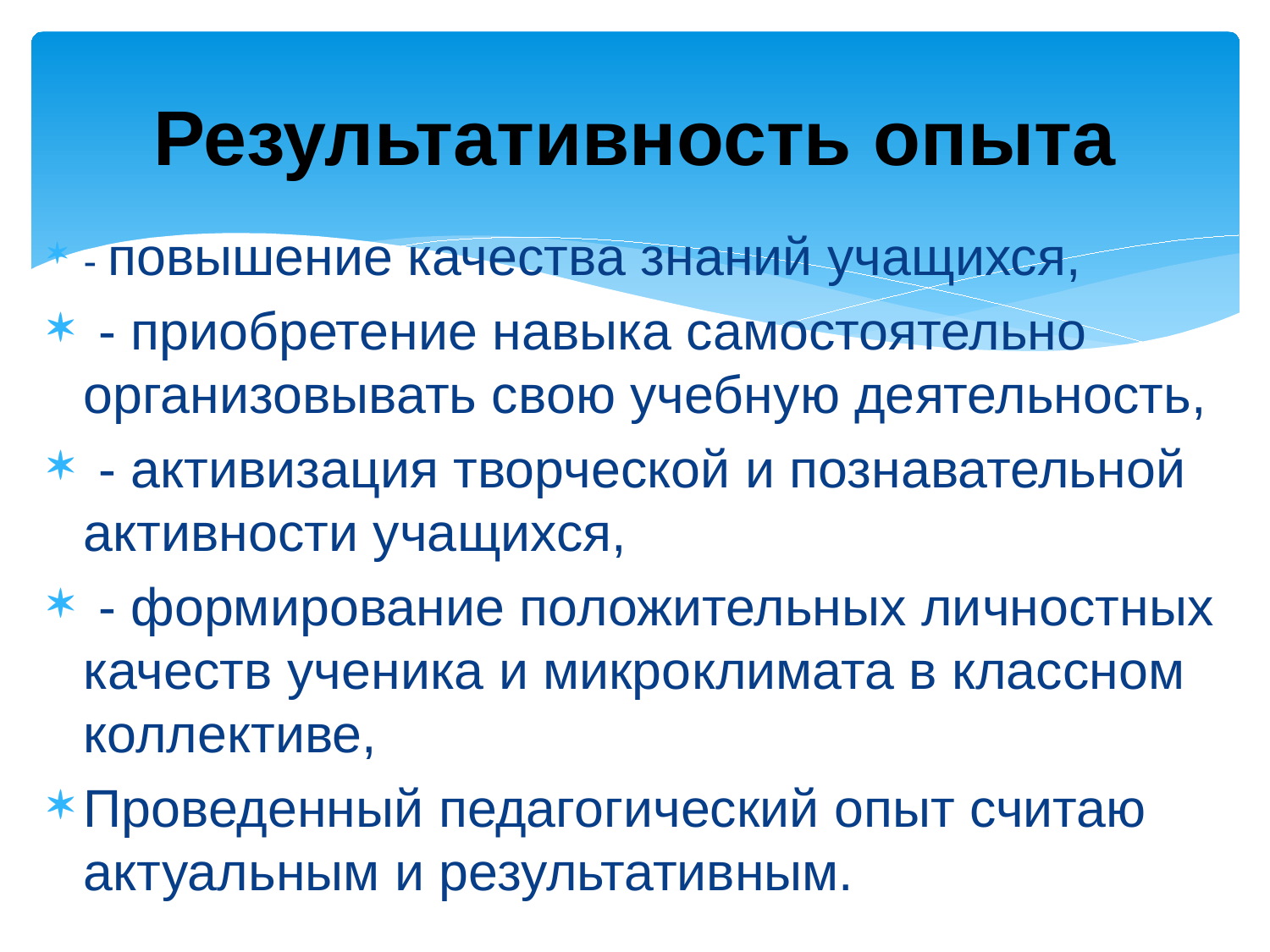

# Результативность опыта
- повышение качества знаний учащихся,
 - приобретение навыка самостоятельно организовывать свою учебную деятельность,
 - активизация творческой и познавательной активности учащихся,
 - формирование положительных личностных качеств ученика и микроклимата в классном коллективе,
Проведенный педагогический опыт считаю актуальным и результативным.